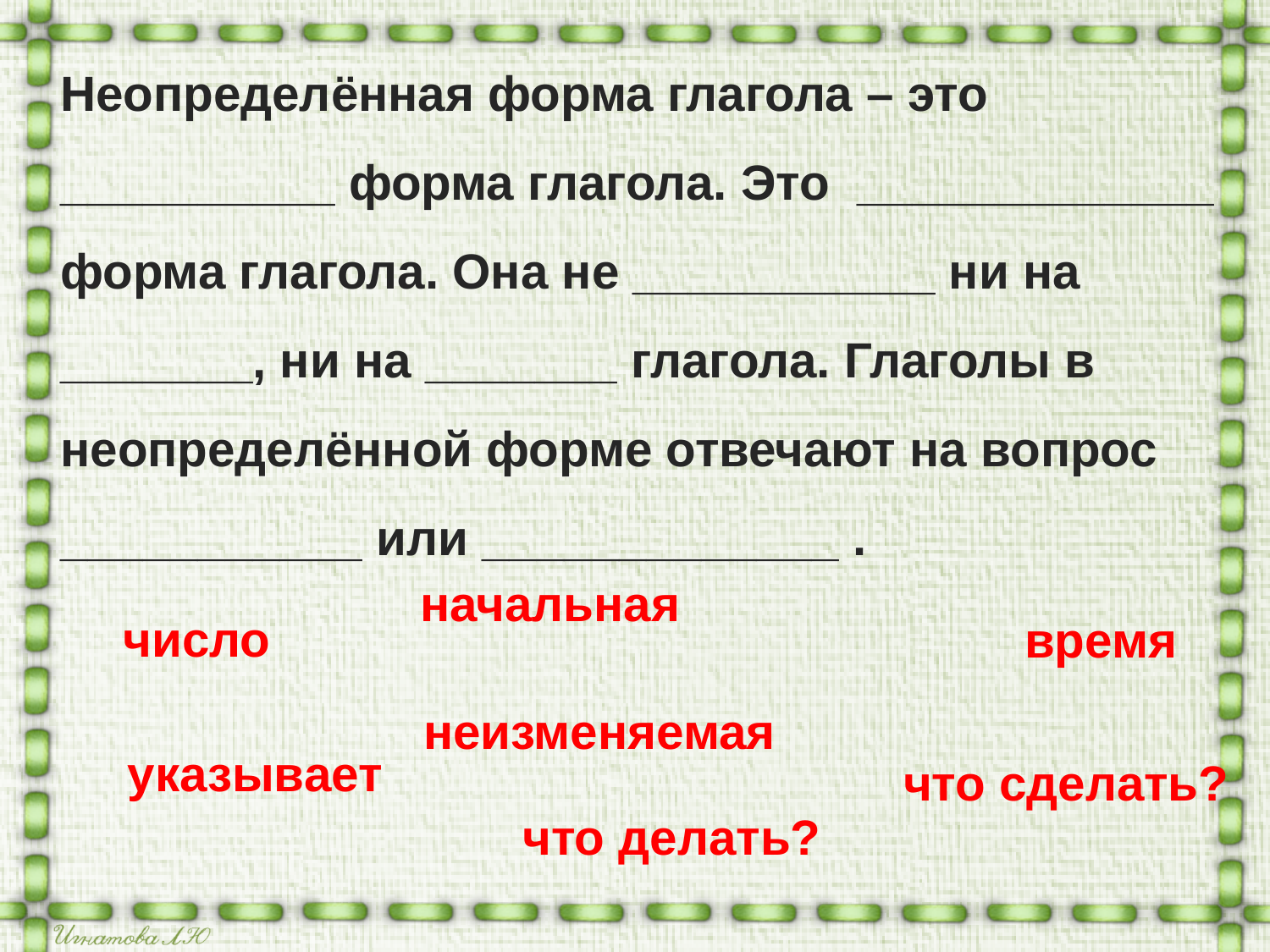

Неопределённая форма глагола – это __________ форма глагола. Это  _____________ форма глагола. Она не ___________ ни на _______, ни на _______ глагола. Глаголы в неопределённой форме отвечают на вопрос ___________ или _____________ .
начальная
число
время
неизменяемая
указывает
что сделать?
что делать?